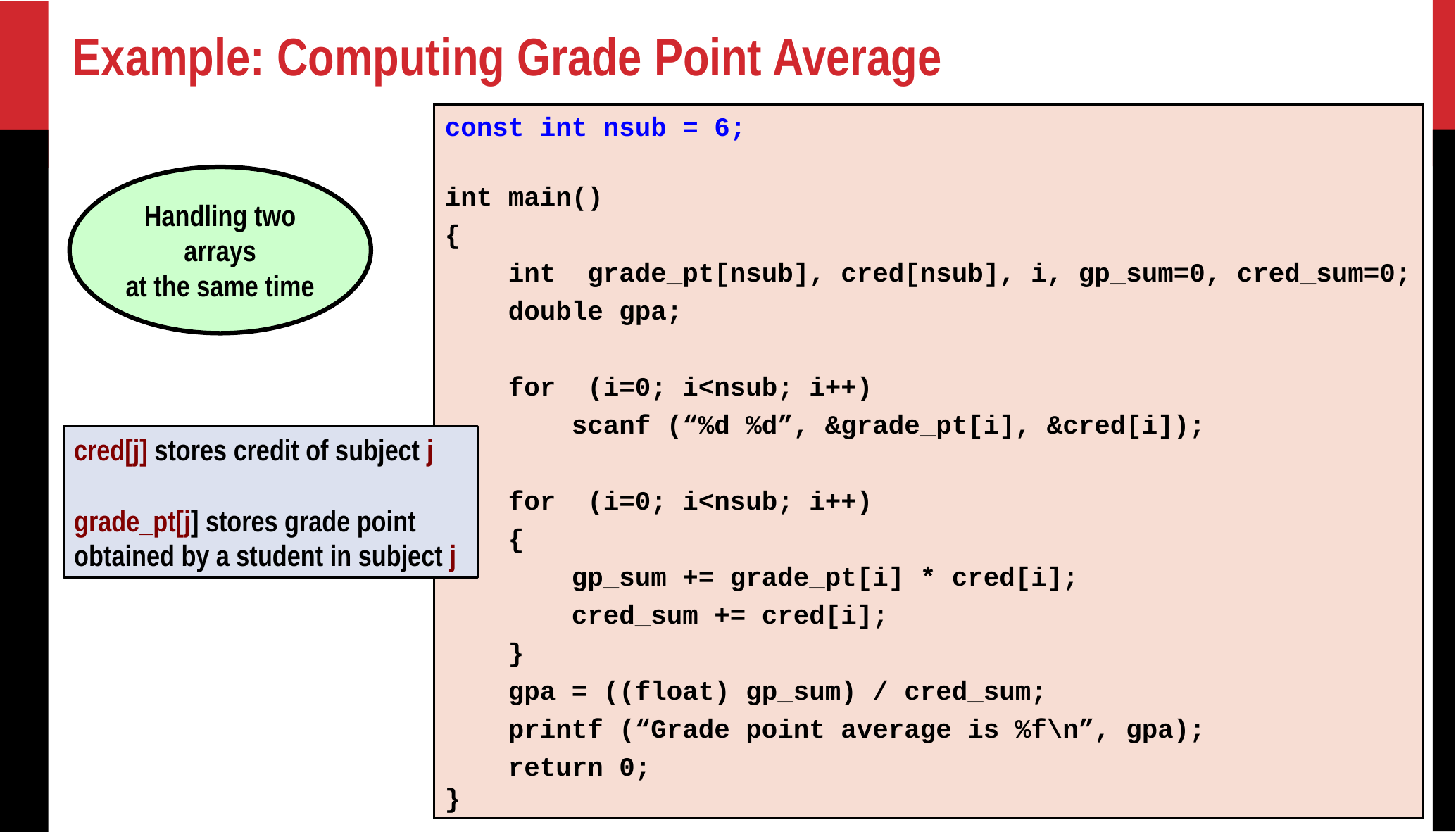

Example: Computing Grade Point Average
const int nsub = 6;

int main()
{
    int  grade_pt[nsub], cred[nsub], i, gp_sum=0, cred_sum=0;
    double gpa;

    for  (i=0; i<nsub; i++)
        scanf (“%d %d”, &grade_pt[i], &cred[i]);

    for  (i=0; i<nsub; i++)
    {
        gp_sum += grade_pt[i] * cred[i];
        cred_sum += cred[i];
    }
    gpa = ((float) gp_sum) / cred_sum;
    printf (“Grade point average is %f\n”, gpa);
    return 0;
}
Handling two arrays
at the same time
cred[j] stores credit of subject j

grade_pt[j] stores grade point obtained by a student in subject j
24